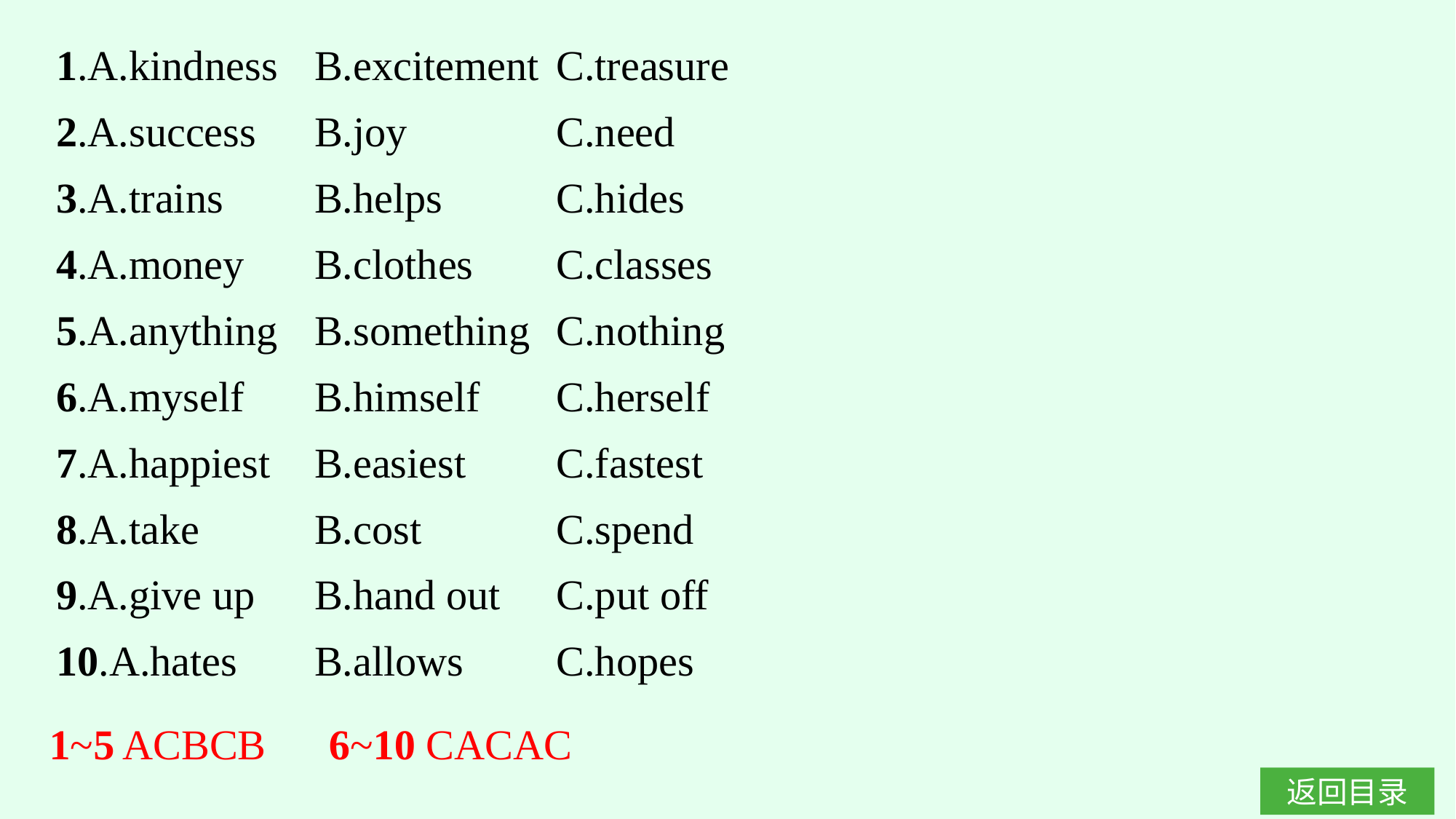

1.A.kindness	B.excitement	C.treasure
2.A.success	B.joy		C.need
3.A.trains	B.helps	C.hides
4.A.money	B.clothes	C.classes
5.A.anything	B.something	C.nothing
6.A.myself	B.himself	C.herself
7.A.happiest	B.easiest	C.fastest
8.A.take	B.cost		C.spend
9.A.give up	B.hand out	C.put off
10.A.hates	B.allows	C.hopes
1~5 ACBCB　6~10 CACAC